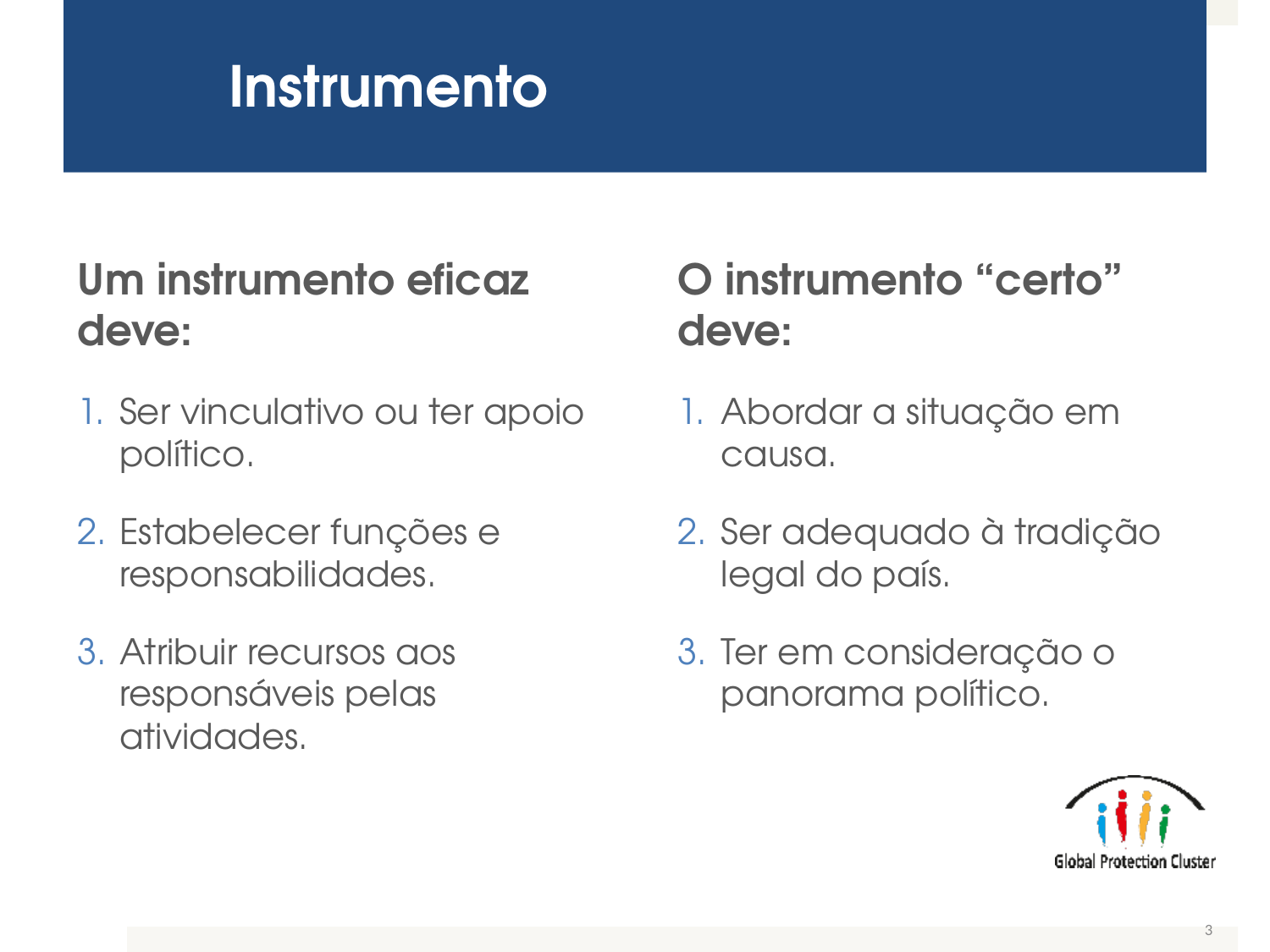

# Instrumento
Um instrumento eficaz deve:
Ser vinculativo ou ter apoio político.
Estabelecer funções e responsabilidades.
Atribuir recursos aos responsáveis pelas atividades.
O instrumento “certo” deve:
Abordar a situação em causa.
Ser adequado à tradição legal do país.
Ter em consideração o panorama político.